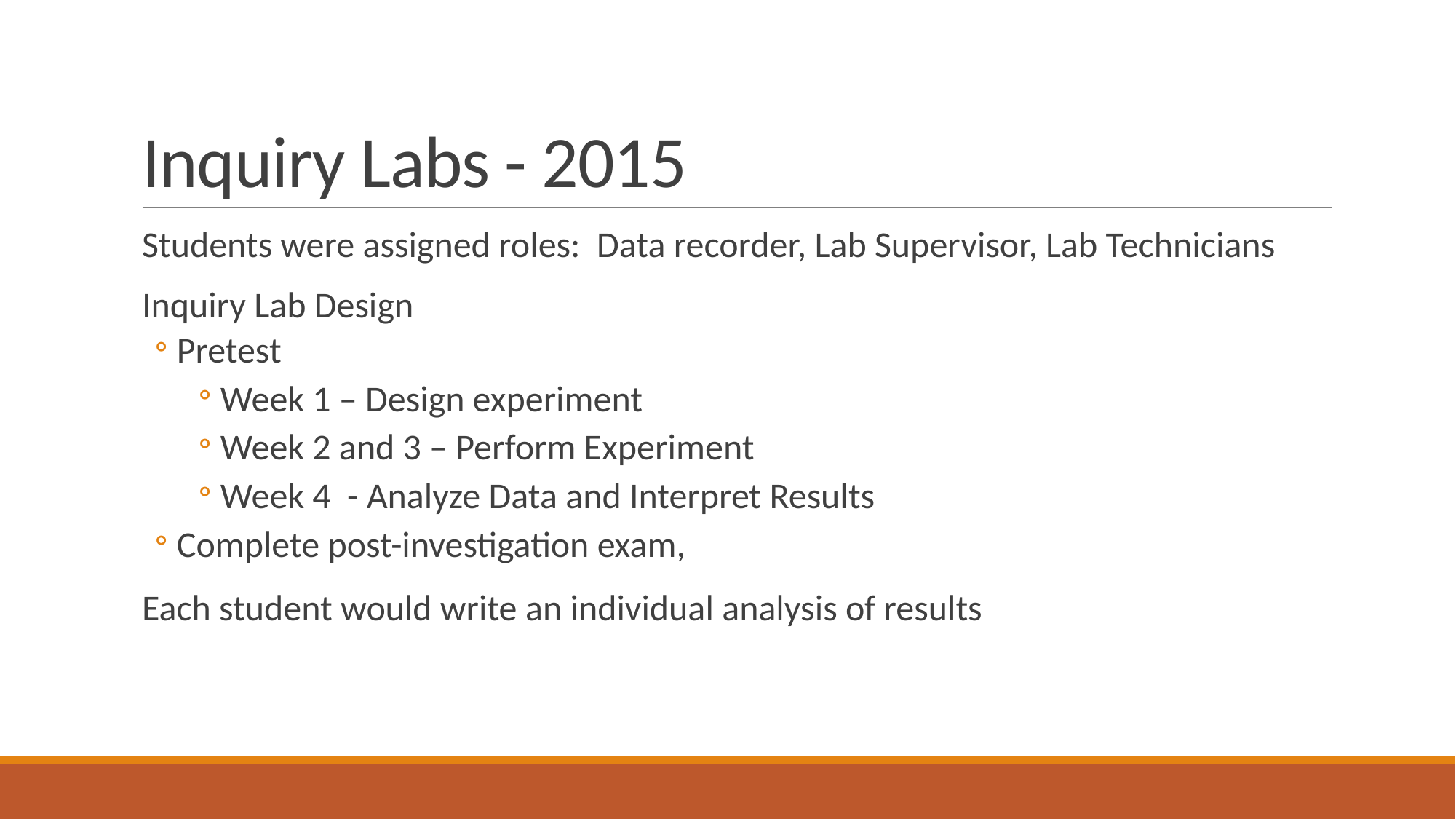

# Inquiry Labs - 2015
Students were assigned roles:  Data recorder, Lab Supervisor, Lab Technicians
Inquiry Lab Design
Pretest
Week 1 – Design experiment
Week 2 and 3 – Perform Experiment
Week 4  - Analyze Data and Interpret Results
Complete post-investigation exam,
Each student would write an individual analysis of results